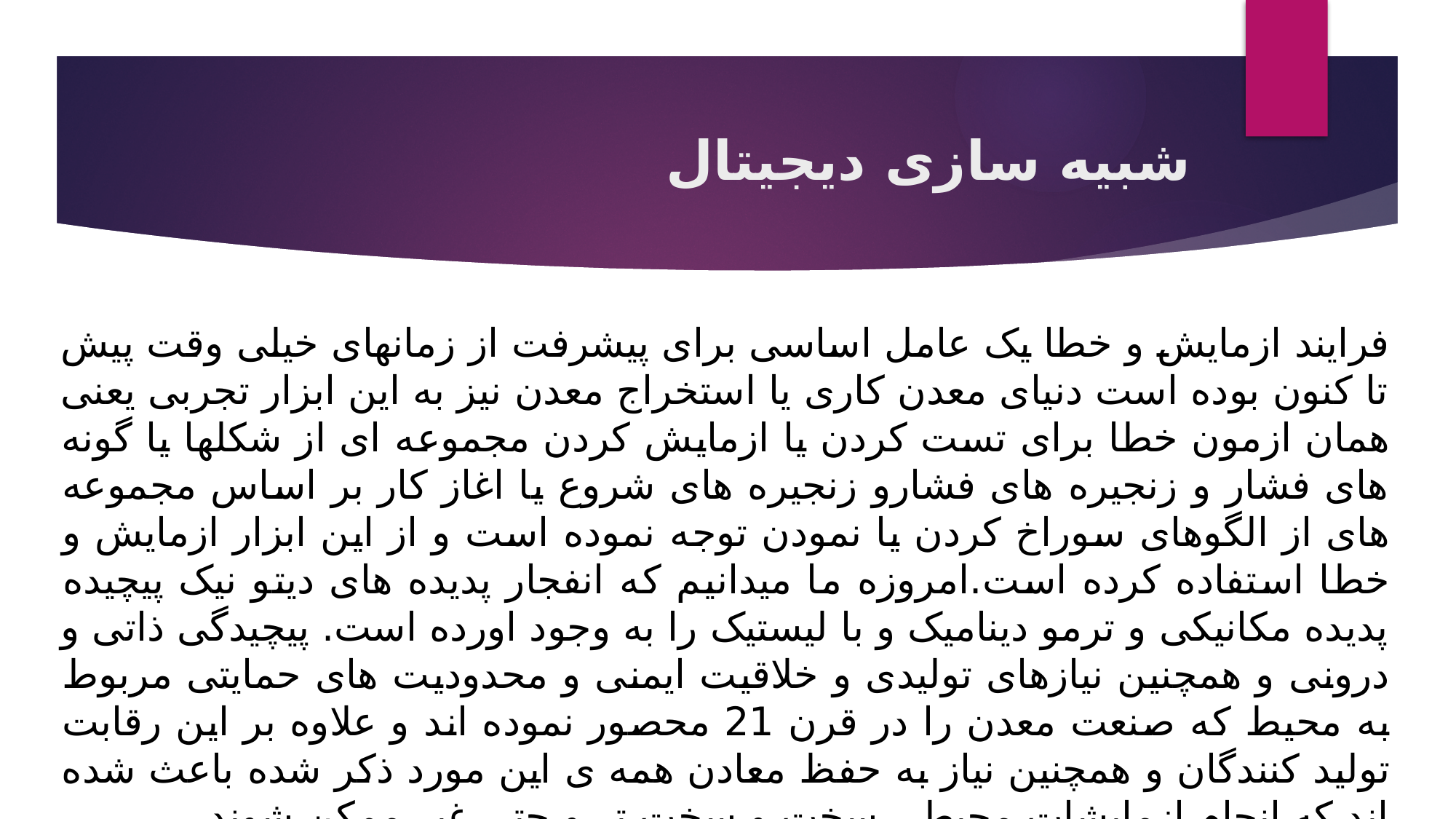

# شبیه سازی دیجیتال
فرایند ازمایش و خطا یک عامل اساسی برای پیشرفت از زمانهای خیلی وقت پیش تا کنون بوده است دنیای معدن کاری یا استخراج معدن نیز به این ابزار تجربی یعنی همان ازمون خطا برای تست کردن یا ازمایش کردن مجموعه ای از شکلها یا گونه های فشار و زنجیره های فشارو زنجیره های شروع یا اغاز کار بر اساس مجموعه های از الگوهای سوراخ کردن یا نمودن توجه نموده است و از این ابزار ازمایش و خطا استفاده کرده است.امروزه ما میدانیم که انفجار پدیده های دیتو نیک پیچیده پدیده مکانیکی و ترمو دینامیک و با لیستیک را به وجود اورده است. پیچیدگی ذاتی و درونی و همچنین نیازهای تولیدی و خلاقیت ایمنی و محدودیت های حمایتی مربوط به محیط که صنعت معدن را در قرن 21 محصور نموده اند و علاوه بر این رقابت تولید کنندگان و همچنین نیاز به حفظ معادن همه ی این مورد ذکر شده باعث شده اند که انجام ازمایشات محیطی سخت و سخت تر و حتی غیر ممکن شوند.